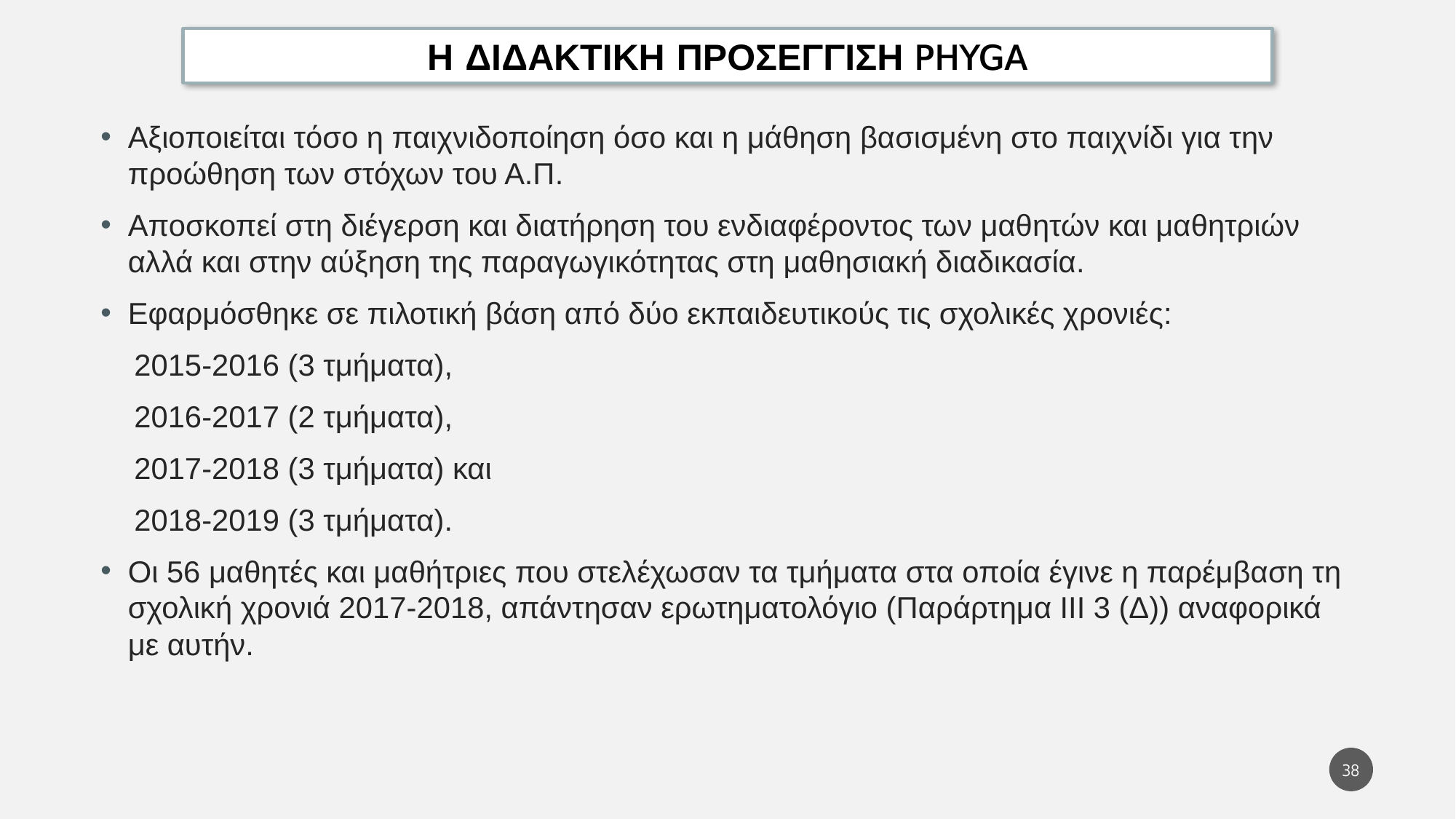

Η ΔΙΔΑΚΤΙΚΗ ΠΡΟΣΕΓΓΙΣΗ PHYGA
Αξιοποιείται τόσο η παιχνιδοποίηση όσο και η μάθηση βασισμένη στο παιχνίδι για την προώθηση των στόχων του Α.Π.
Αποσκοπεί στη διέγερση και διατήρηση του ενδιαφέροντος των μαθητών και μαθητριών  αλλά και στην αύξηση της παραγωγικότητας στη μαθησιακή διαδικασία.
Εφαρμόσθηκε σε πιλοτική βάση από δύο εκπαιδευτικούς τις σχολικές χρονιές:
    2015-2016 (3 τμήματα),
    2016-2017 (2 τμήματα),
    2017-2018 (3 τμήματα) και
    2018-2019 (3 τμήματα).
Οι 56 μαθητές και μαθήτριες που στελέχωσαν τα τμήματα στα οποία έγινε η παρέμβαση τη σχολική χρονιά 2017-2018, απάντησαν ερωτηματολόγιο (Παράρτημα III 3 (Δ)) αναφορικά με αυτήν.
38